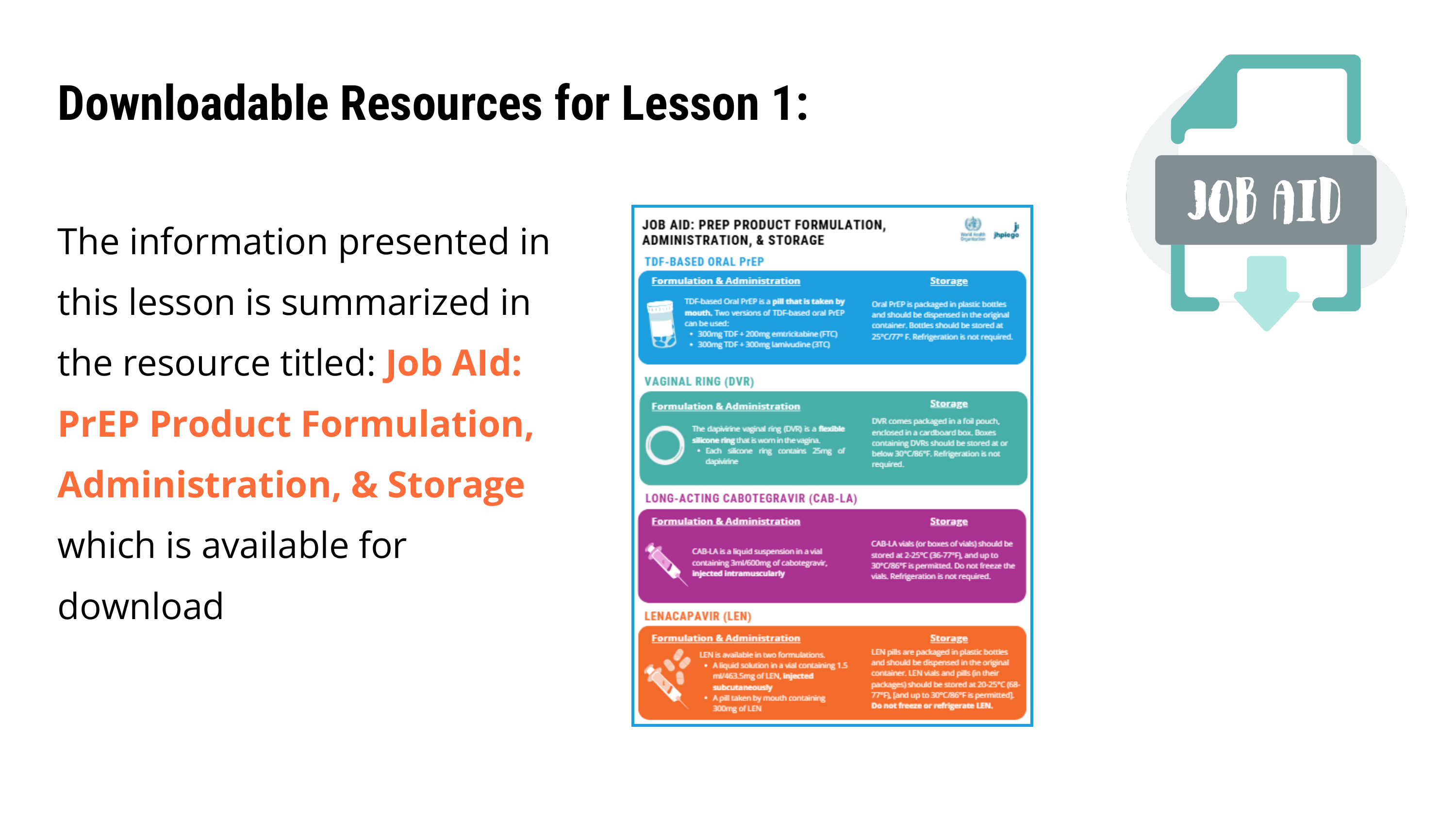

Downloadable Resources for Lesson 1:
The information presented in this lesson is summarized in the resource titled: Job AId: PrEP Product Formulation, Administration, & Storage which is available for download